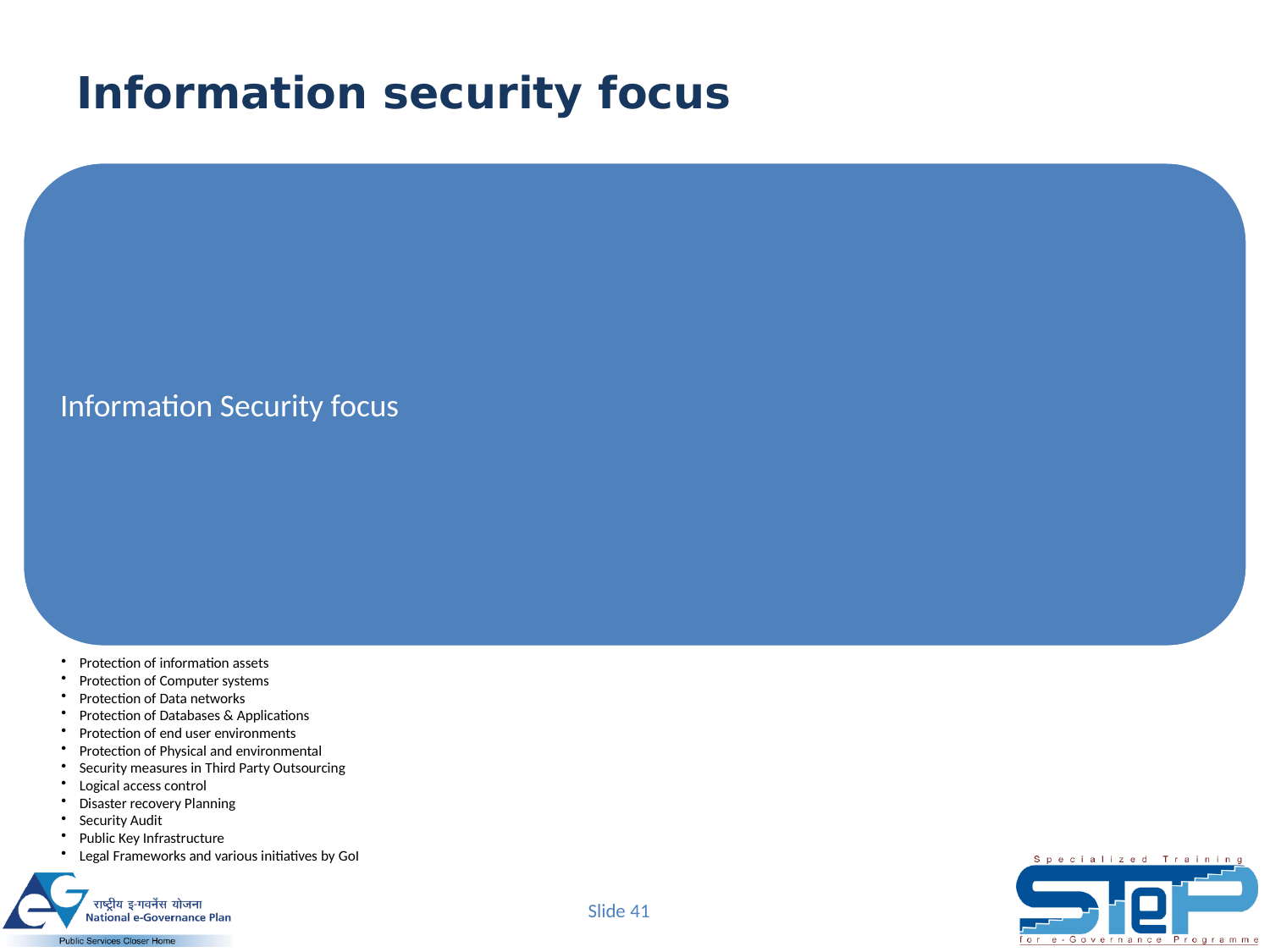

# Information security focus
Information Security focus
Protection of information assets
Protection of Computer systems
Protection of Data networks
Protection of Databases & Applications
Protection of end user environments
Protection of Physical and environmental
Security measures in Third Party Outsourcing
Logical access control
Disaster recovery Planning
Security Audit
Public Key Infrastructure
Legal Frameworks and various initiatives by GoI